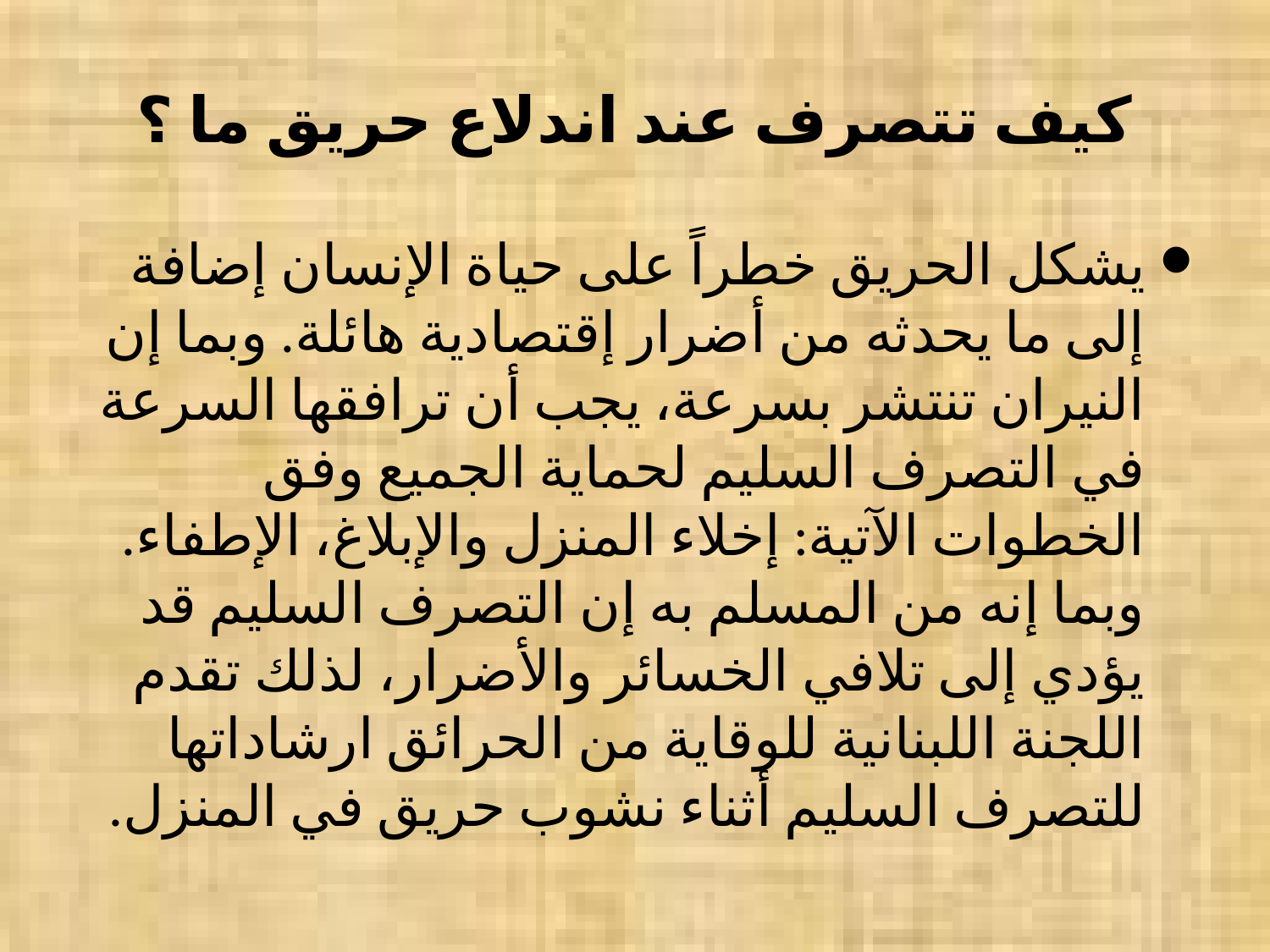

# كيف تتصرف عند اندلاع حريق ما ؟
يشكل الحريق خطراً على حياة الإنسان إضافة إلى ما يحدثه من أضرار إقتصادية هائلة. وبما إن النيران تنتشر بسرعة، يجب أن ترافقها السرعة في التصرف السليم لحماية الجميع وفق الخطوات الآتية: إخلاء المنزل والإبلاغ، الإطفاء. وبما إنه من المسلم به إن التصرف السليم قد يؤدي إلى تلافي الخسائر والأضرار، لذلك تقدم اللجنة اللبنانية للوقاية من الحرائق ارشاداتها للتصرف السليم أثناء نشوب حريق في المنزل.